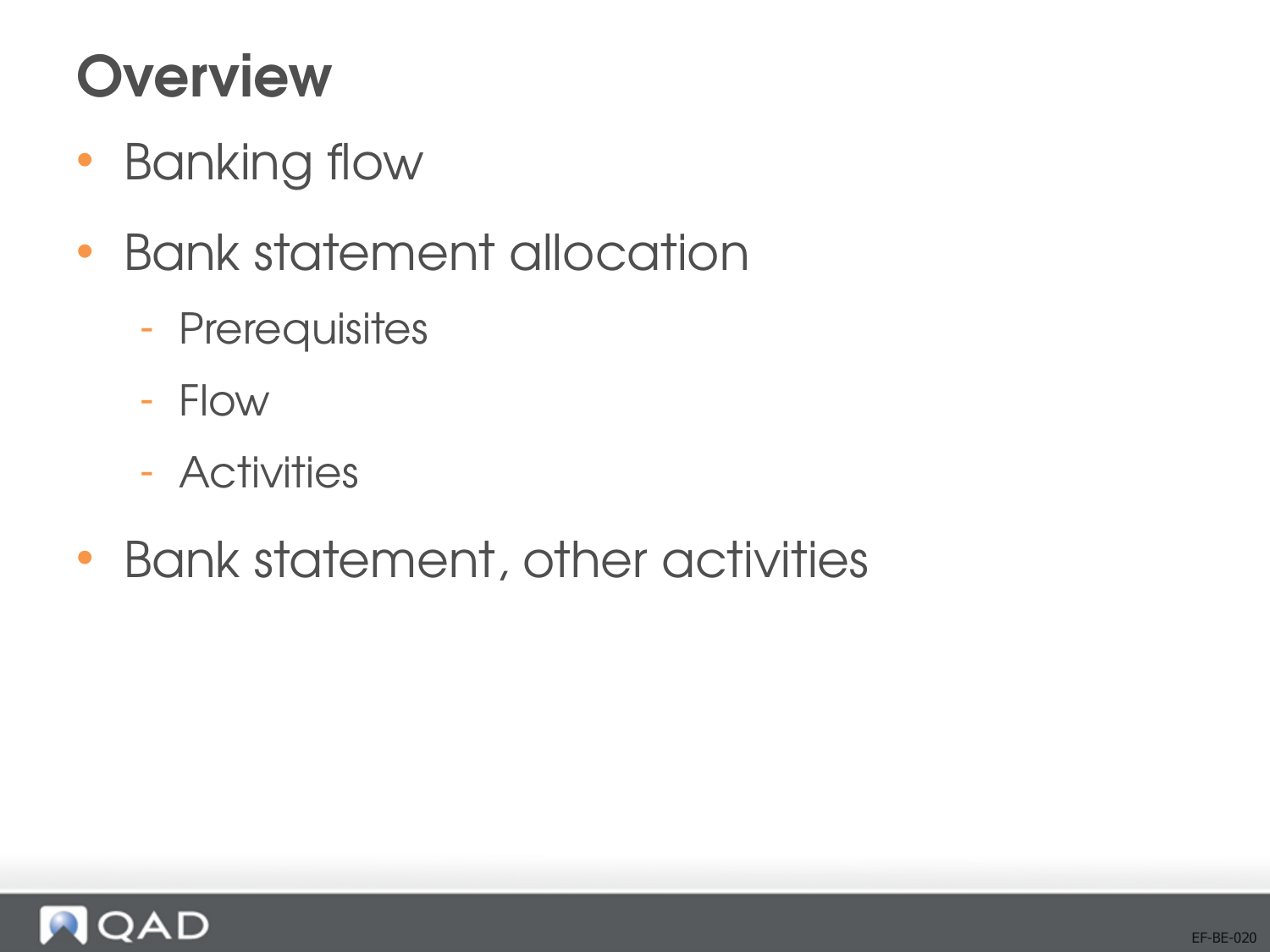

# Overview
Banking flow
Bank statement allocation
Prerequisites
Flow
Activities
Bank statement, other activities

EF-BE-020